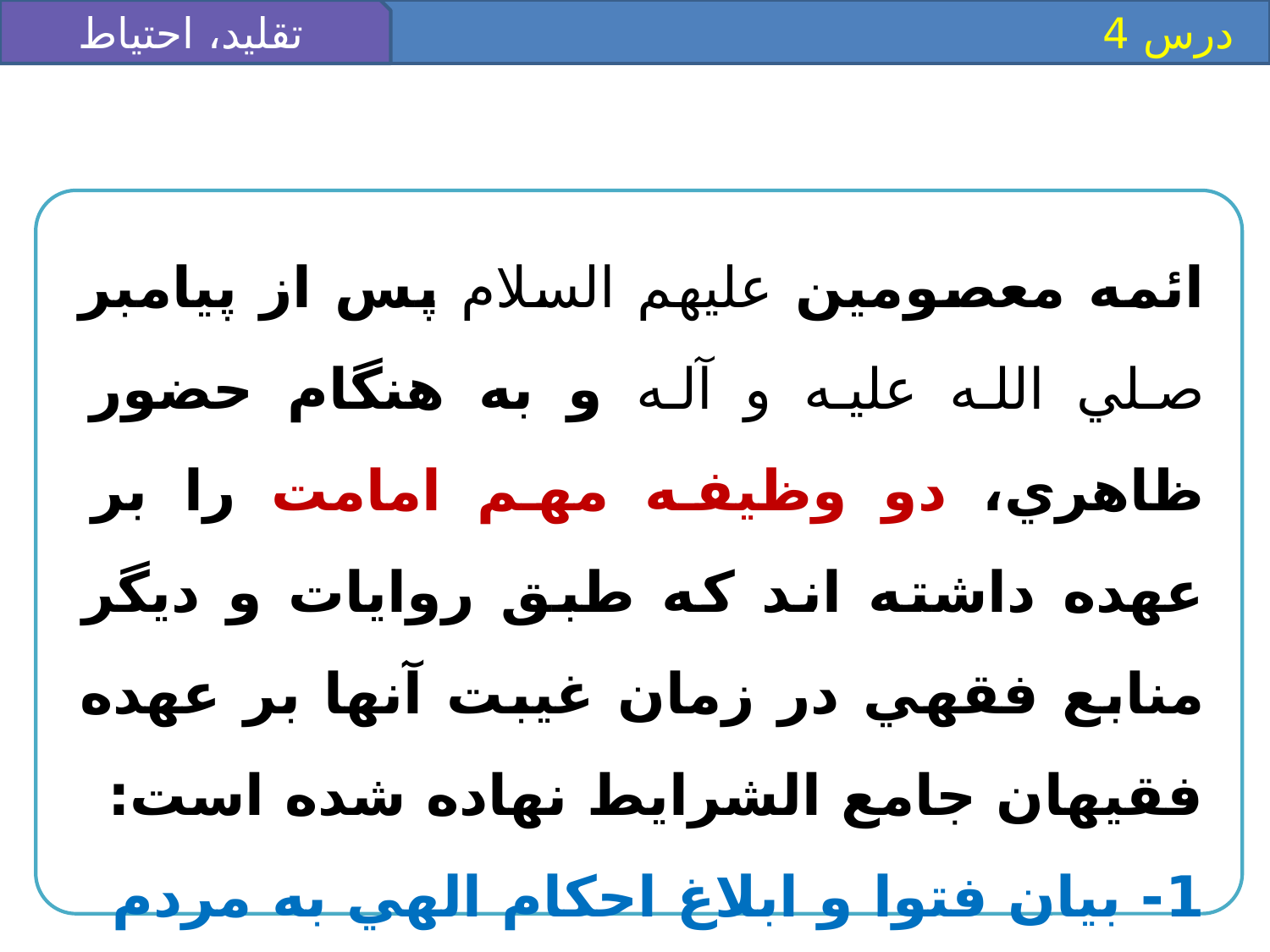

تقليد، احتياط
 درس 4

ائمه معصومين عليهم السلام پس از پيامبر صلي الله عليه و آله و به هنگام حضور ظاهري، دو وظيفه مهم امامت را بر عهده داشته اند که طبق روايات و ديگر منابع فقهي در زمان غيبت آنها بر عهده فقيهان جامع الشرايط نهاده شده است:
1- بيان فتوا و ابلاغ احکام الهي به مردم
2- رهبري و مديريت جامعه انساني و اجراي احکام ديني